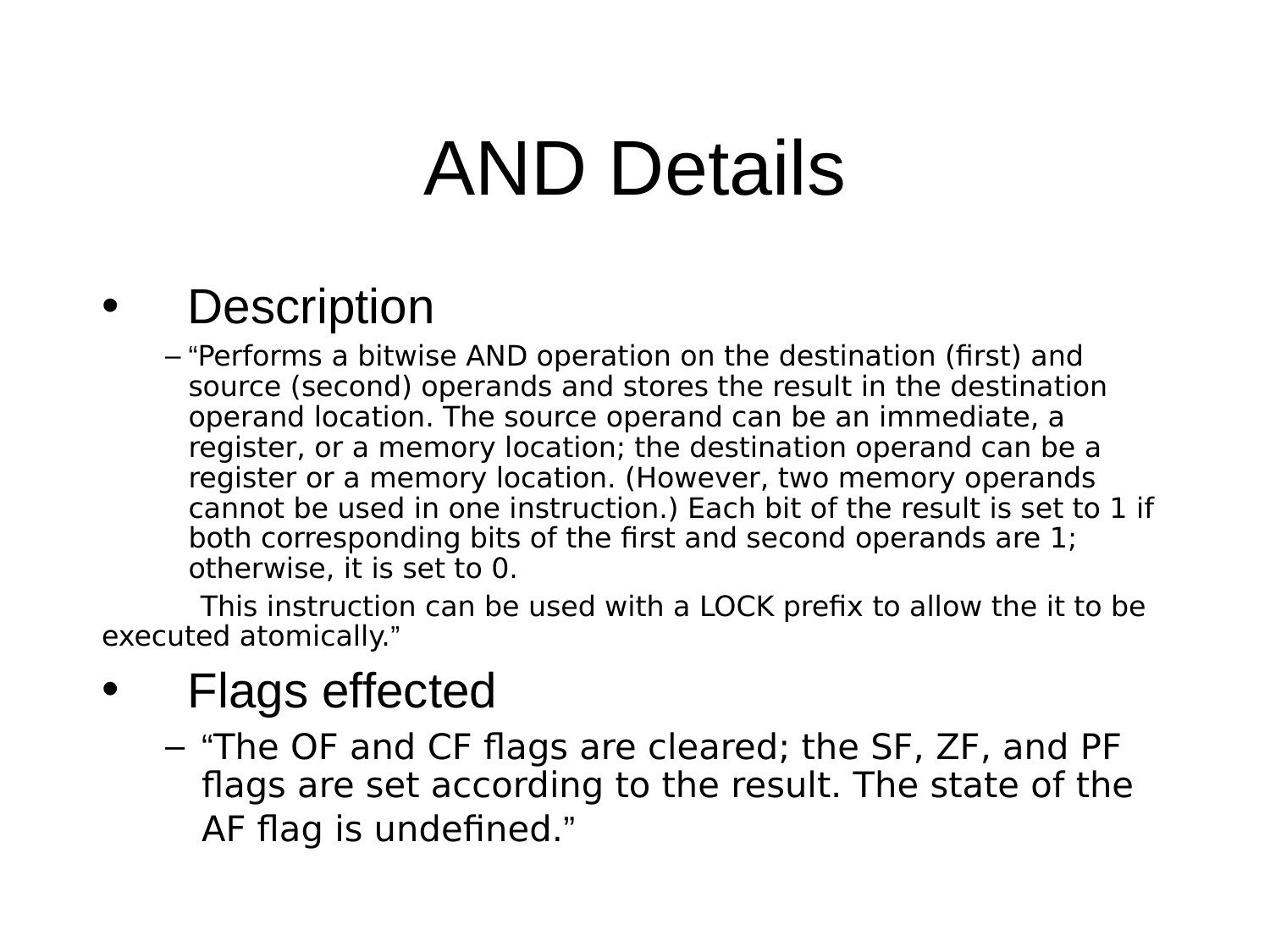

AND Details
Description
“Performs a bitwise AND operation on the destination (first) and source (second) operands and stores the result in the destination operand location. The source operand can be an immediate, a register, or a memory location; the destination operand can be a register or a memory location. (However, two memory operands cannot be used in one instruction.) Each bit of the result is set to 1 if both corresponding bits of the first and second operands are 1; otherwise, it is set to 0.
    This instruction can be used with a LOCK prefix to allow the it to be executed atomically.”
Flags effected
“The OF and CF flags are cleared; the SF, ZF, and PF flags are set according to the result. The state of the AF flag is undefined.”